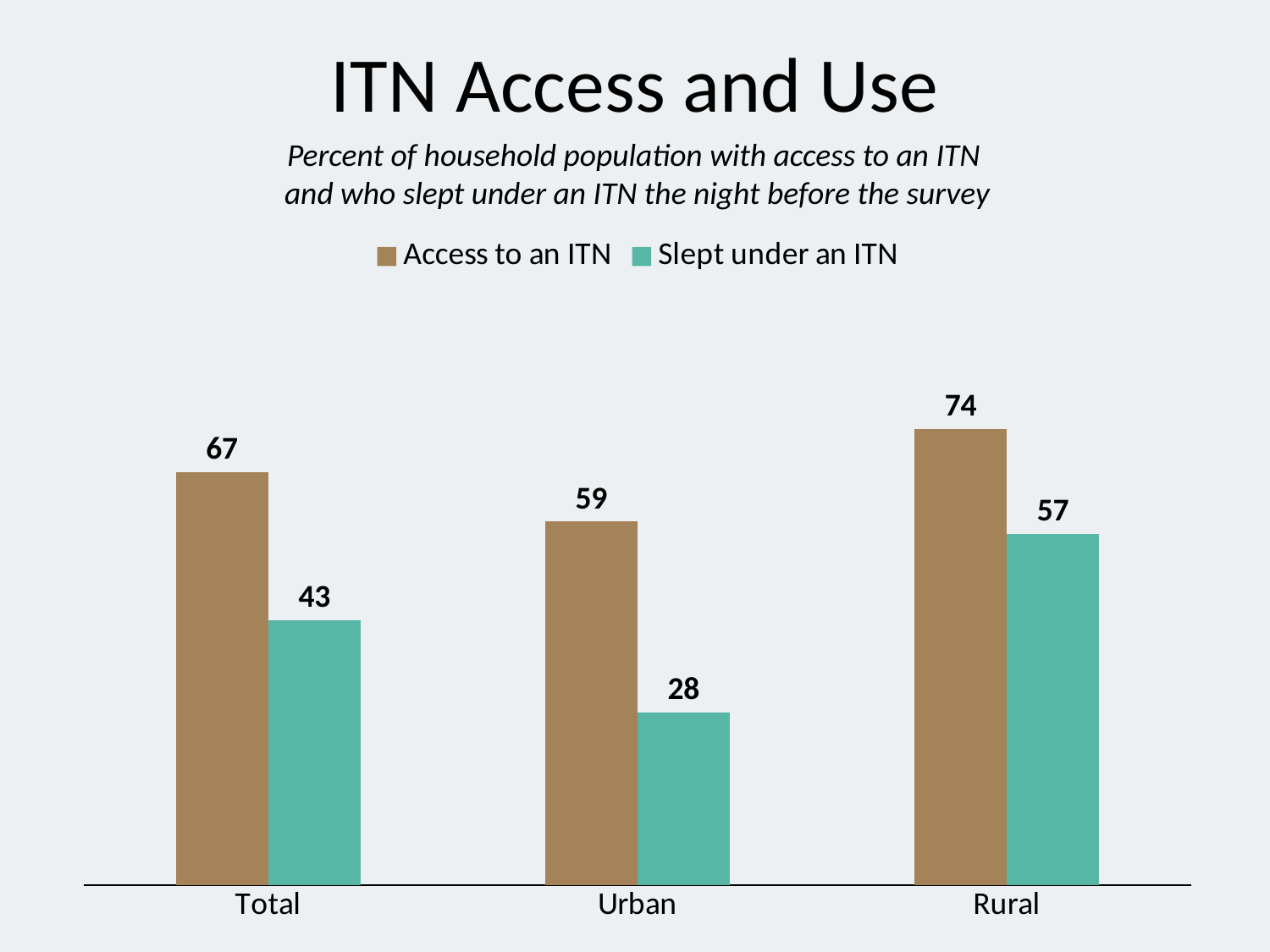

# ITN Access and Use
Percent of household population with access to an ITN
and who slept under an ITN the night before the survey

### Chart

| Category | Access to an ITN | Slept under an ITN |
|---|---|---|
| Total | 67.0 | 43.0 |
| Urban | 59.0 | 28.0 |
| Rural | 74.0 | 57.0 |